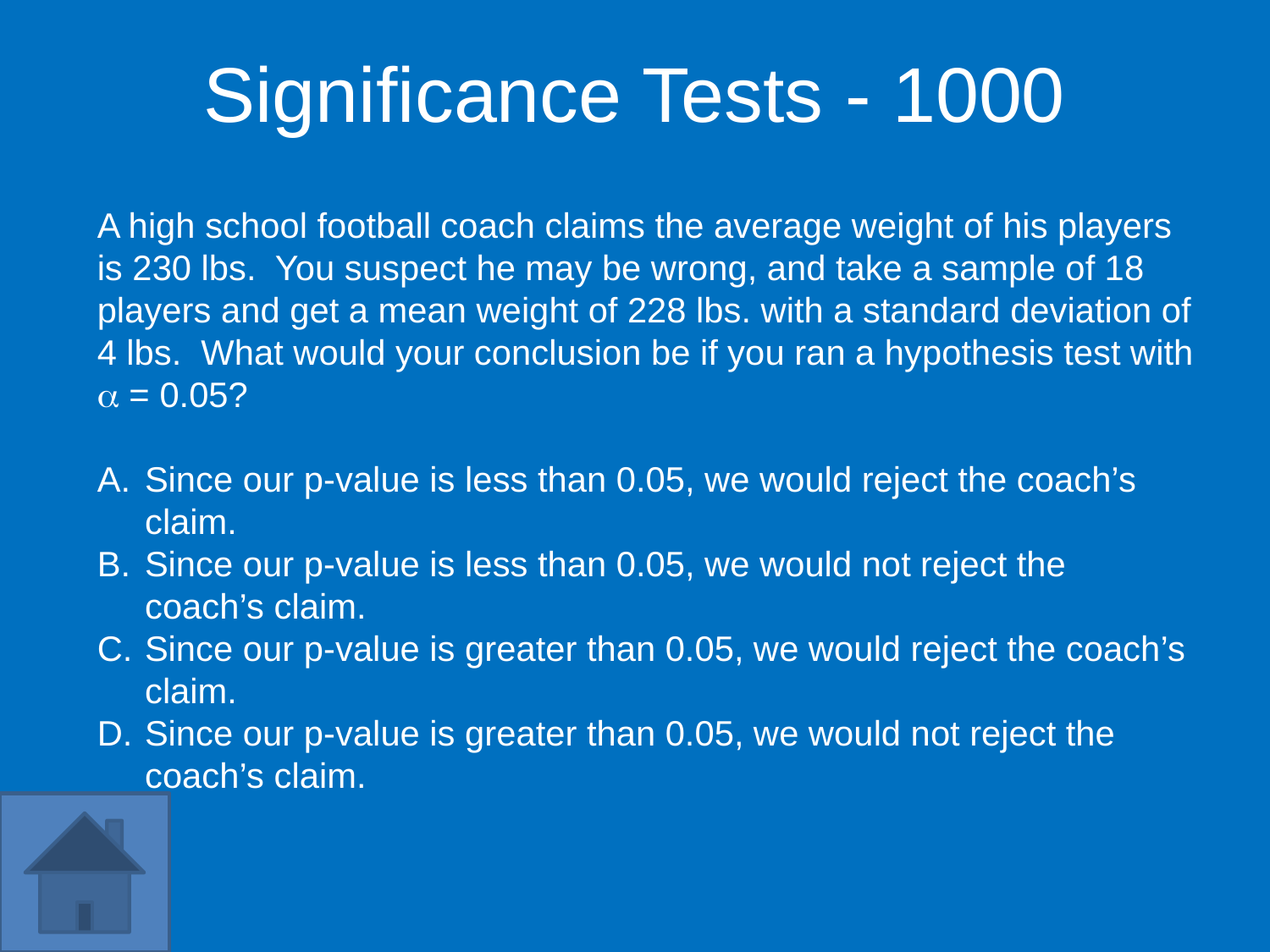

Significance Tests - 1000
A high school football coach claims the average weight of his players is 230 lbs.  You suspect he may be wrong, and take a sample of 18 players and get a mean weight of 228 lbs. with a standard deviation of 4 lbs.  What would your conclusion be if you ran a hypothesis test with α = 0.05?

Since our p-value is less than 0.05, we would reject the coach’s claim.
Since our p-value is less than 0.05, we would not reject the coach’s claim.
Since our p-value is greater than 0.05, we would reject the coach’s claim.
Since our p-value is greater than 0.05, we would not reject the coach’s claim.